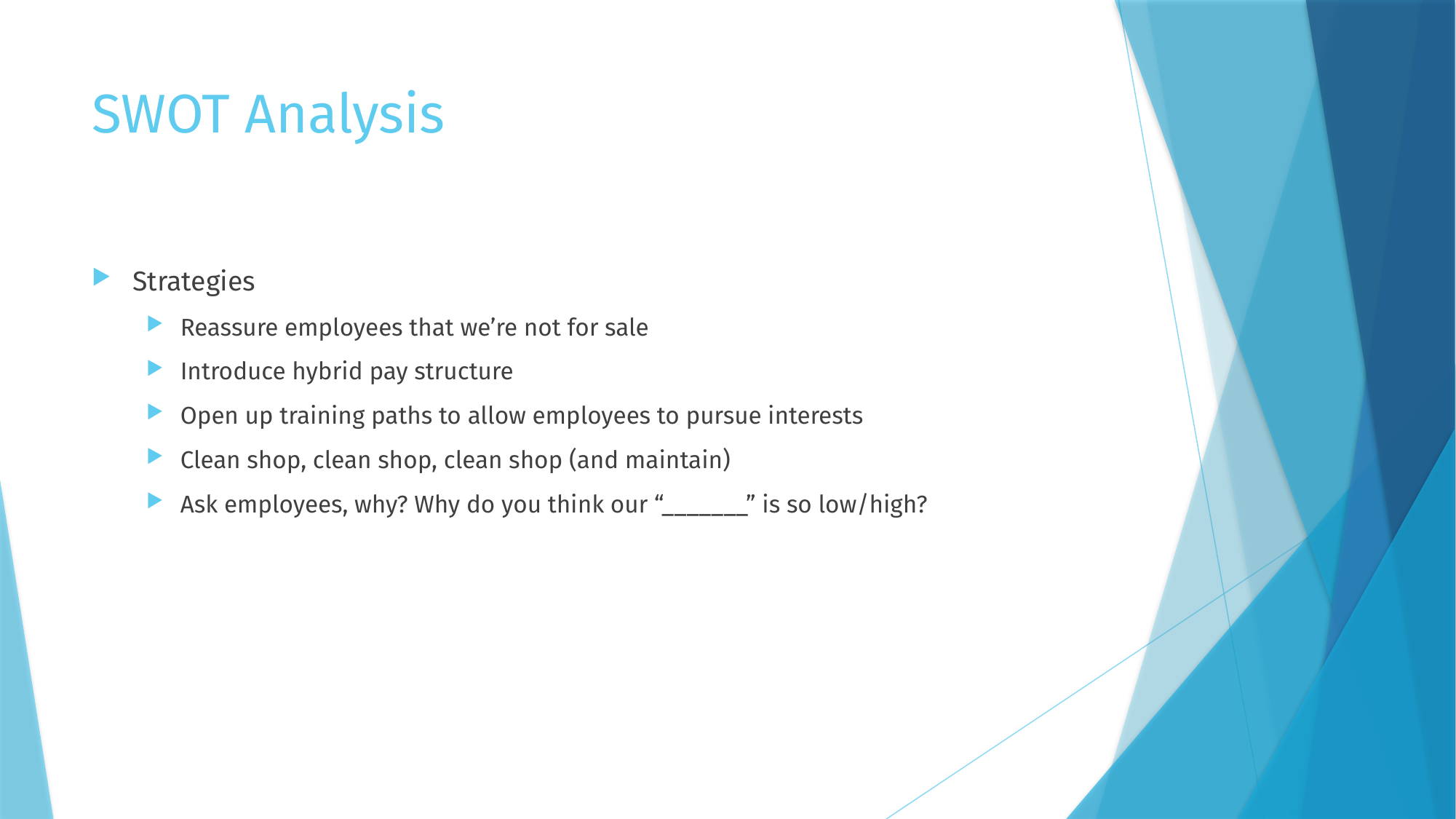

# SWOT Analysis
Strategies
Reassure employees that we’re not for sale
Introduce hybrid pay structure
Open up training paths to allow employees to pursue interests
Clean shop, clean shop, clean shop (and maintain)
Ask employees, why? Why do you think our “_______” is so low/high?